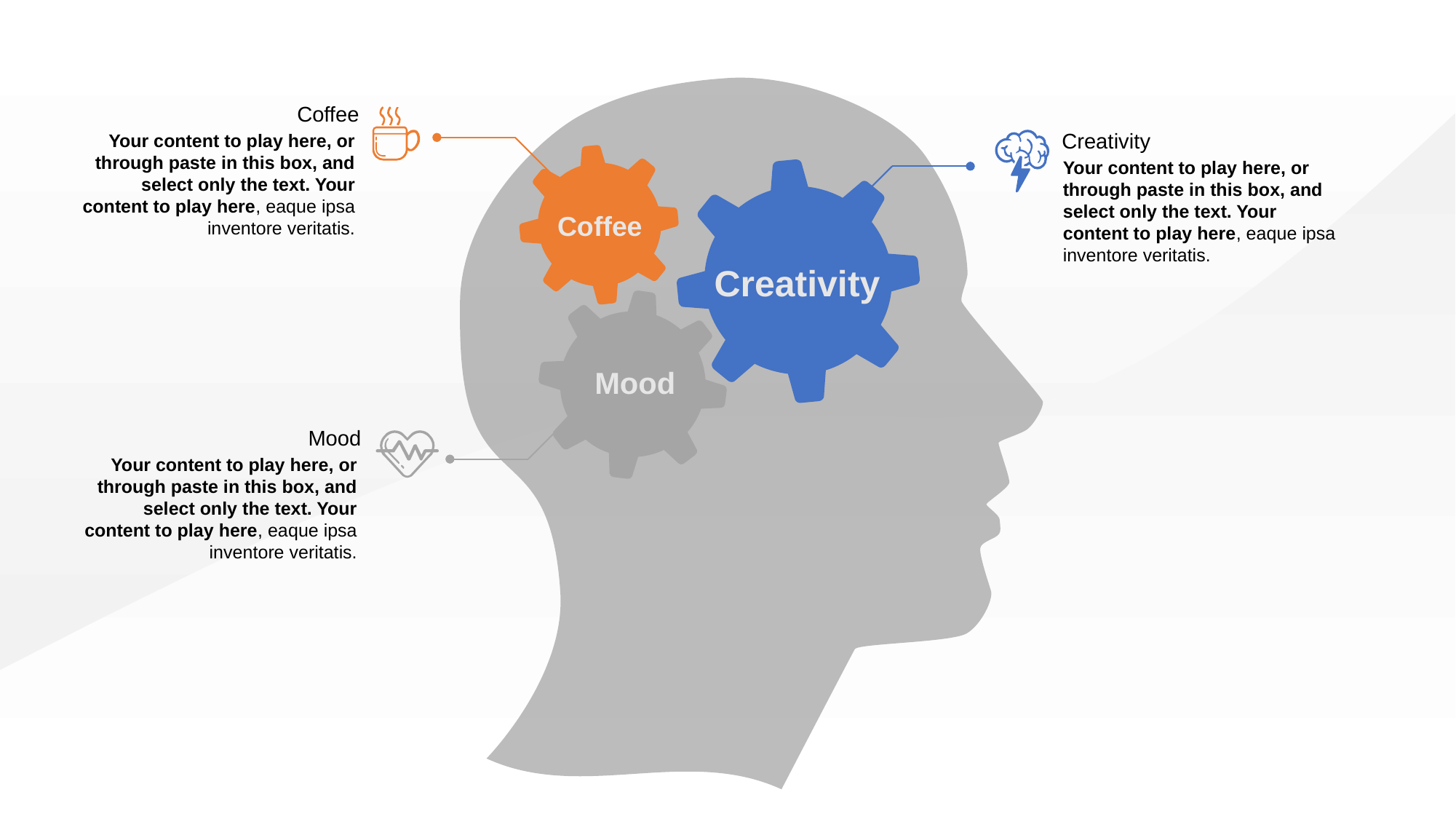

Coffee

Your content to play here, or through paste in this box, and select only the text. Your content to play here, eaque ipsa inventore veritatis.
Creativity

Your content to play here, or through paste in this box, and select only the text. Your content to play here, eaque ipsa inventore veritatis.

Coffee
Creativity

Mood
Mood

Your content to play here, or through paste in this box, and select only the text. Your content to play here, eaque ipsa inventore veritatis.